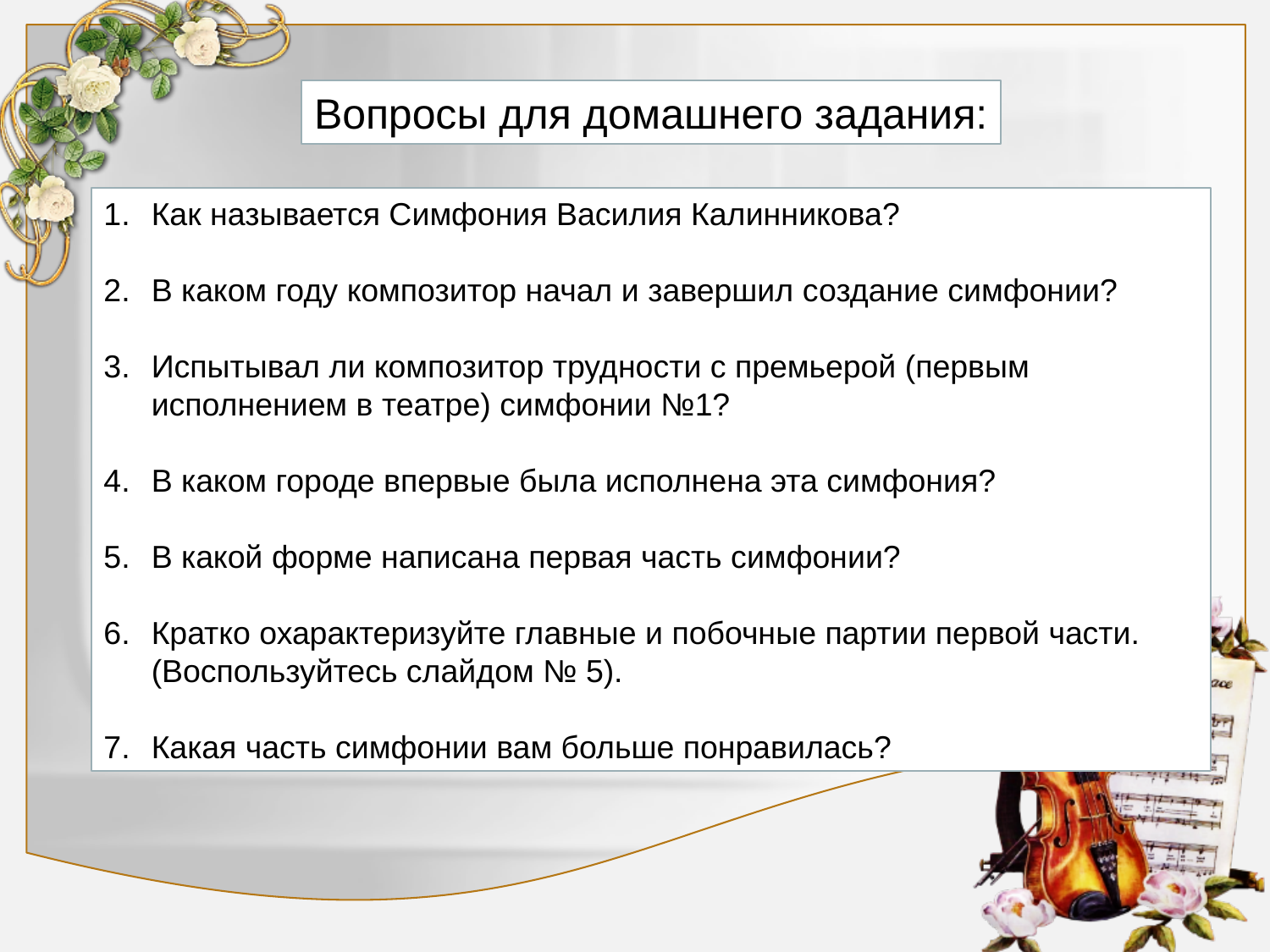

Вопросы для домашнего задания:
Как называется Симфония Василия Калинникова?

В каком году композитор начал и завершил создание симфонии?

Испытывал ли композитор трудности с премьерой (первым исполнением в театре) симфонии №1?

В каком городе впервые была исполнена эта симфония?

В какой форме написана первая часть симфонии?

Кратко охарактеризуйте главные и побочные партии первой части. (Воспользуйтесь слайдом № 5).

Какая часть симфонии вам больше понравилась?